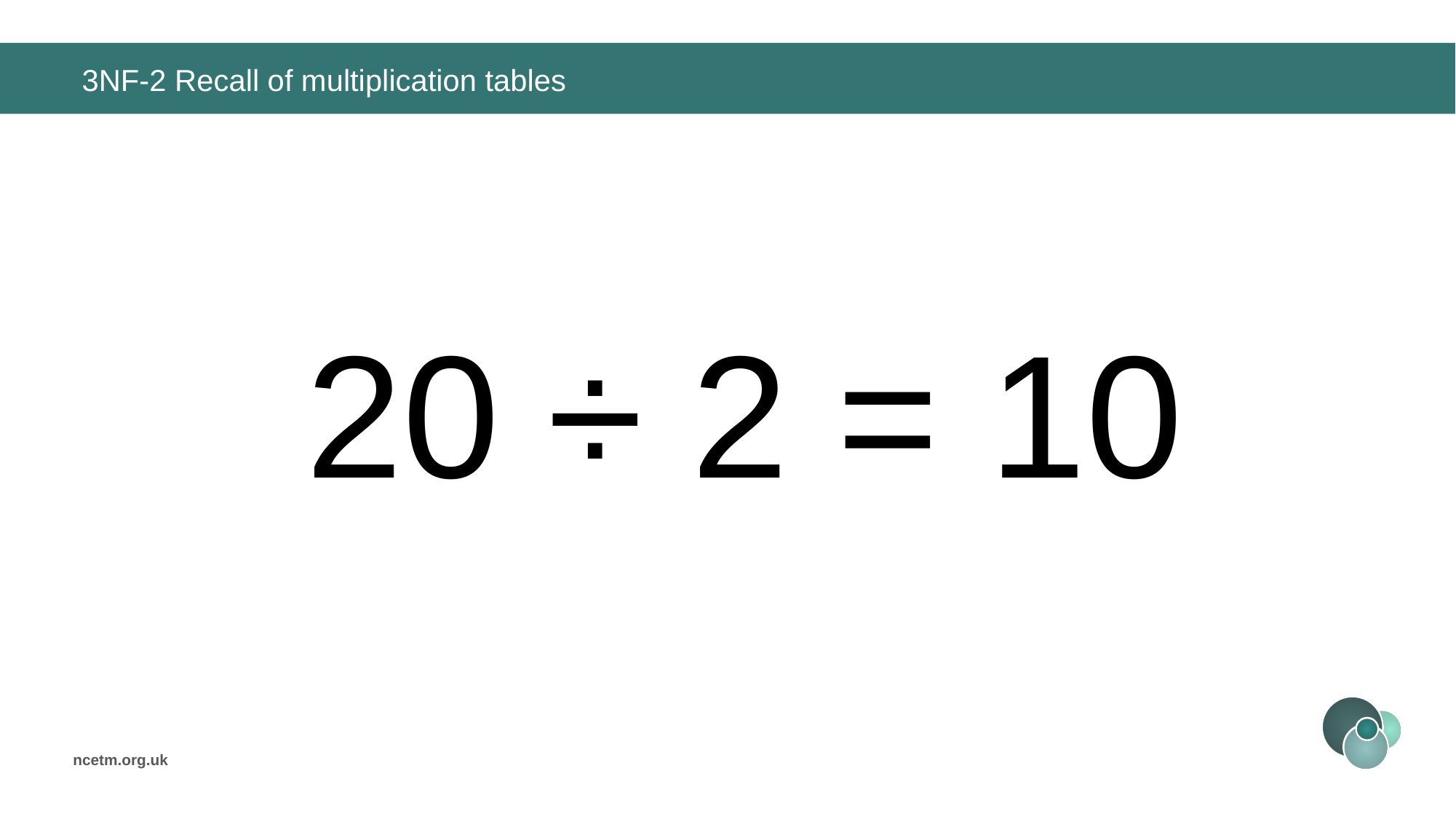

# 3NF-2 Recall of multiplication tables
20 ÷ 2 =
10